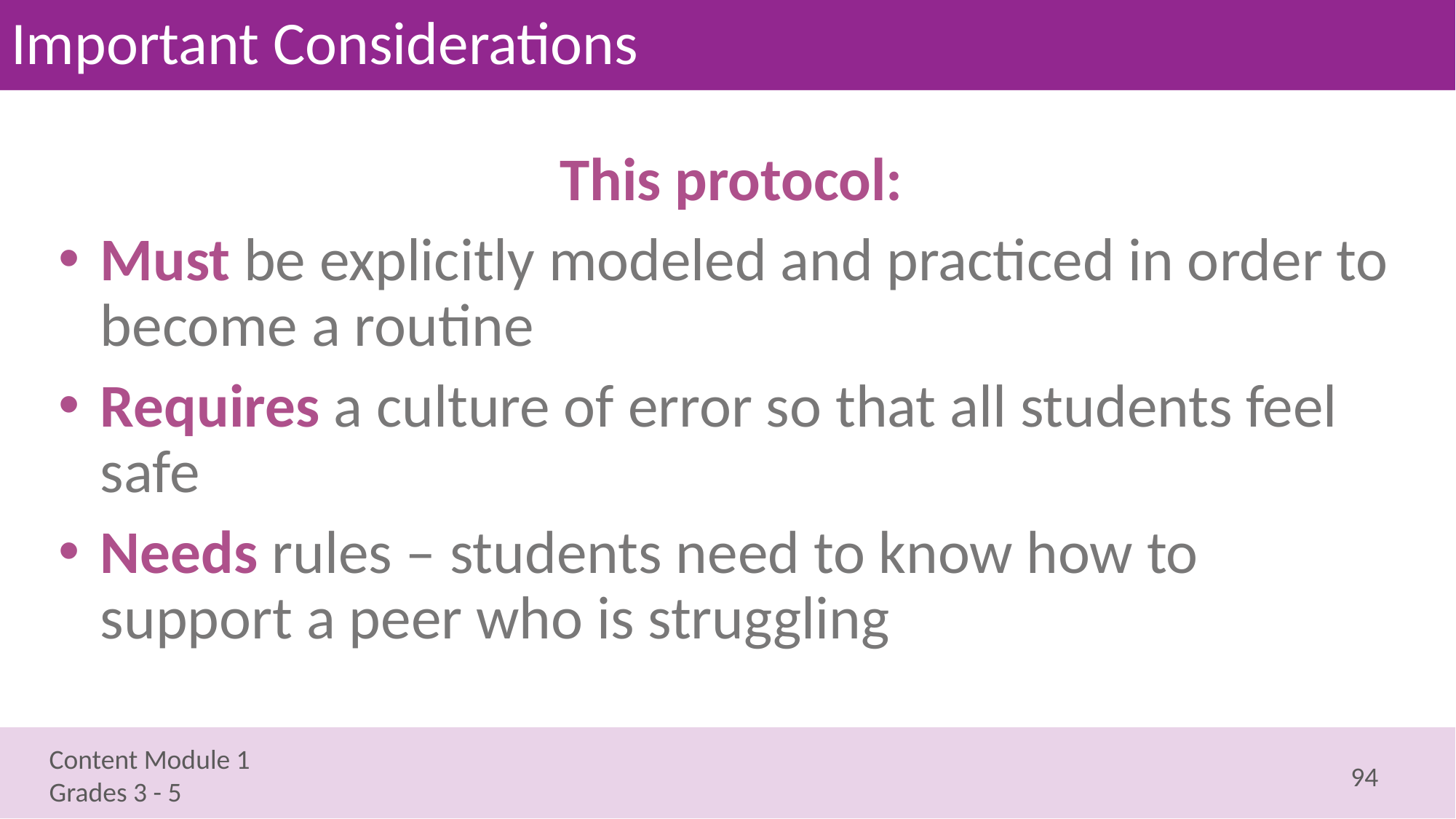

# Important Considerations
This protocol:
Must be explicitly modeled and practiced in order to become a routine
Requires a culture of error so that all students feel safe
Needs rules – students need to know how to support a peer who is struggling

94